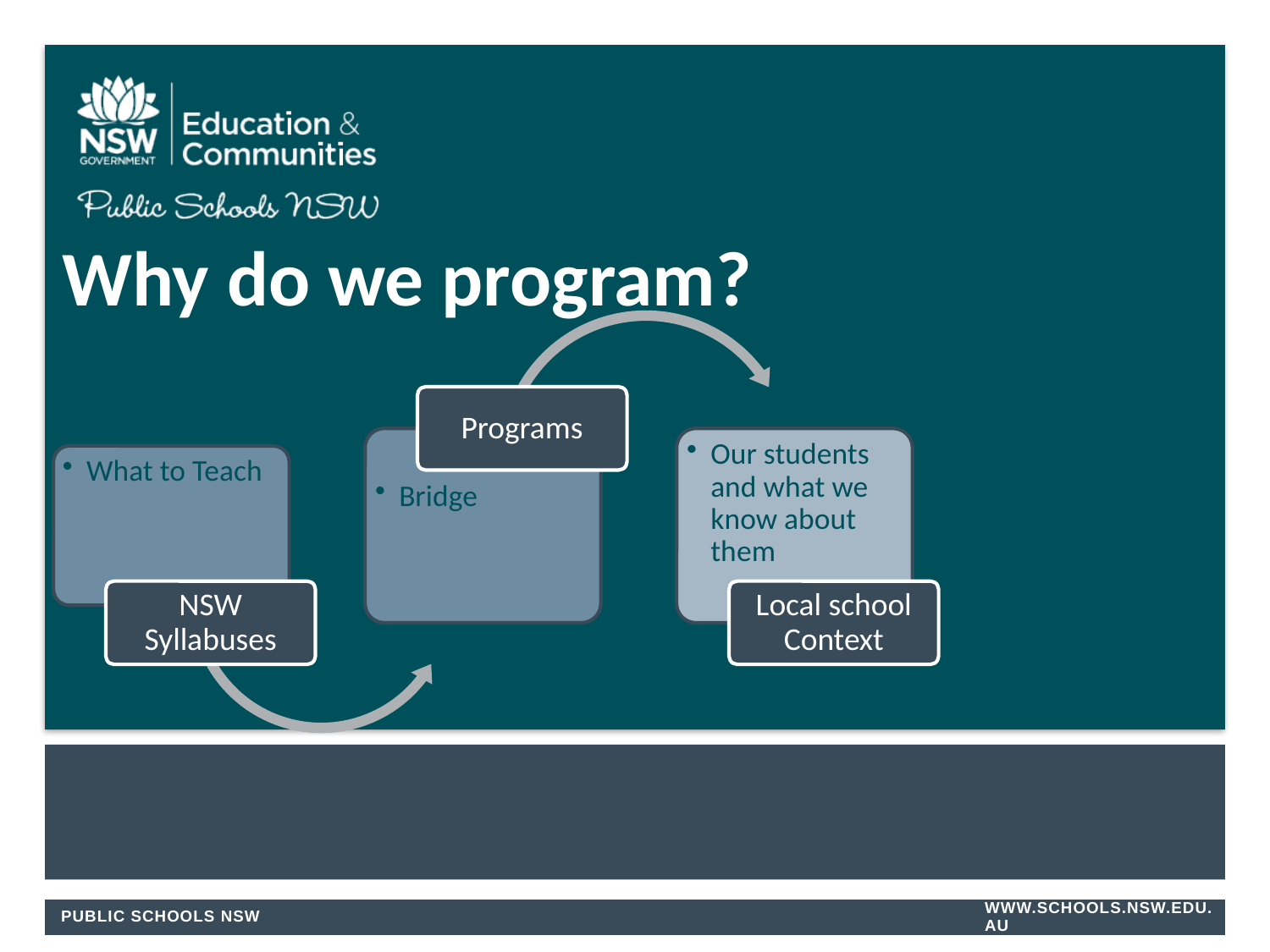

# Why do we program?
What to Teach
NSW Syllabuses
Bridge
Programs
Our students and what we know about them
Local school Context